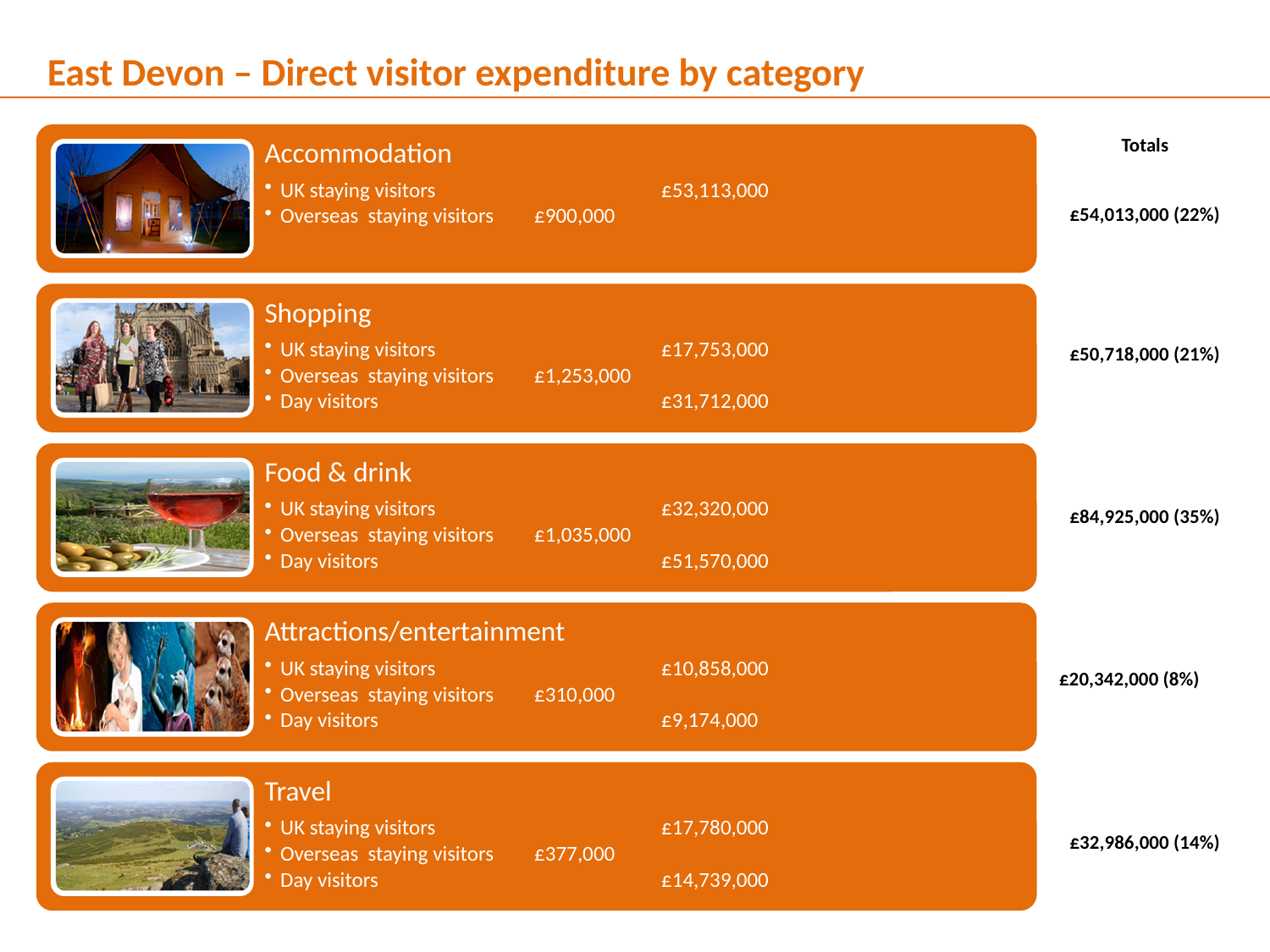

East Devon – Direct visitor expenditure by category

Accommodation
UK staying visitors 		£53,113,000
Overseas  staying visitors	£900,000
Shopping
UK staying visitors 		£17,753,000
Overseas  staying visitors	£1,253,000
Day visitors			£31,712,000
Food & drink
UK staying visitors 		£32,320,000
Overseas  staying visitors	£1,035,000
Day visitors			£51,570,000
Attractions/entertainment
UK staying visitors 		£10,858,000
Overseas  staying visitors	£310,000
Day visitors			£9,174,000
Travel
UK staying visitors 		£17,780,000
Overseas  staying visitors	£377,000
Day visitors			£14,739,000
Totals

£54,013,000 (22%)

£50,718,000 (21%)

£84,925,000 (35%)

£20,342,000 (8%)

£32,986,000 (14%)

6